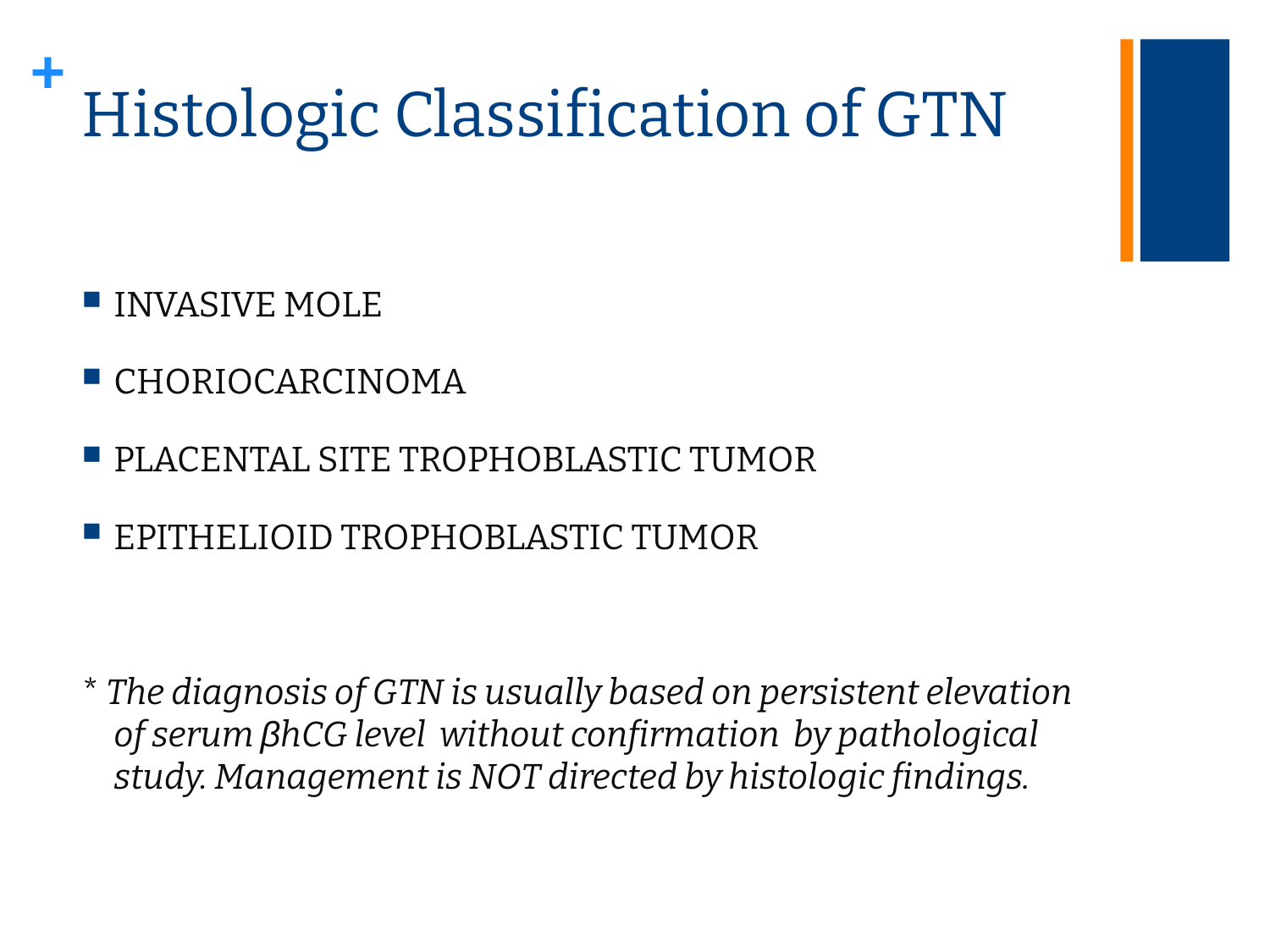

# Histologic Classification of GTN
INVASIVE MOLE
CHORIOCARCINOMA
PLACENTAL SITE TROPHOBLASTIC TUMOR
EPITHELIOID TROPHOBLASTIC TUMOR

* The diagnosis of GTN is usually based on persistent elevation of serum βhCG level  without confirmation  by pathological study. Management is NOT directed by histologic findings.